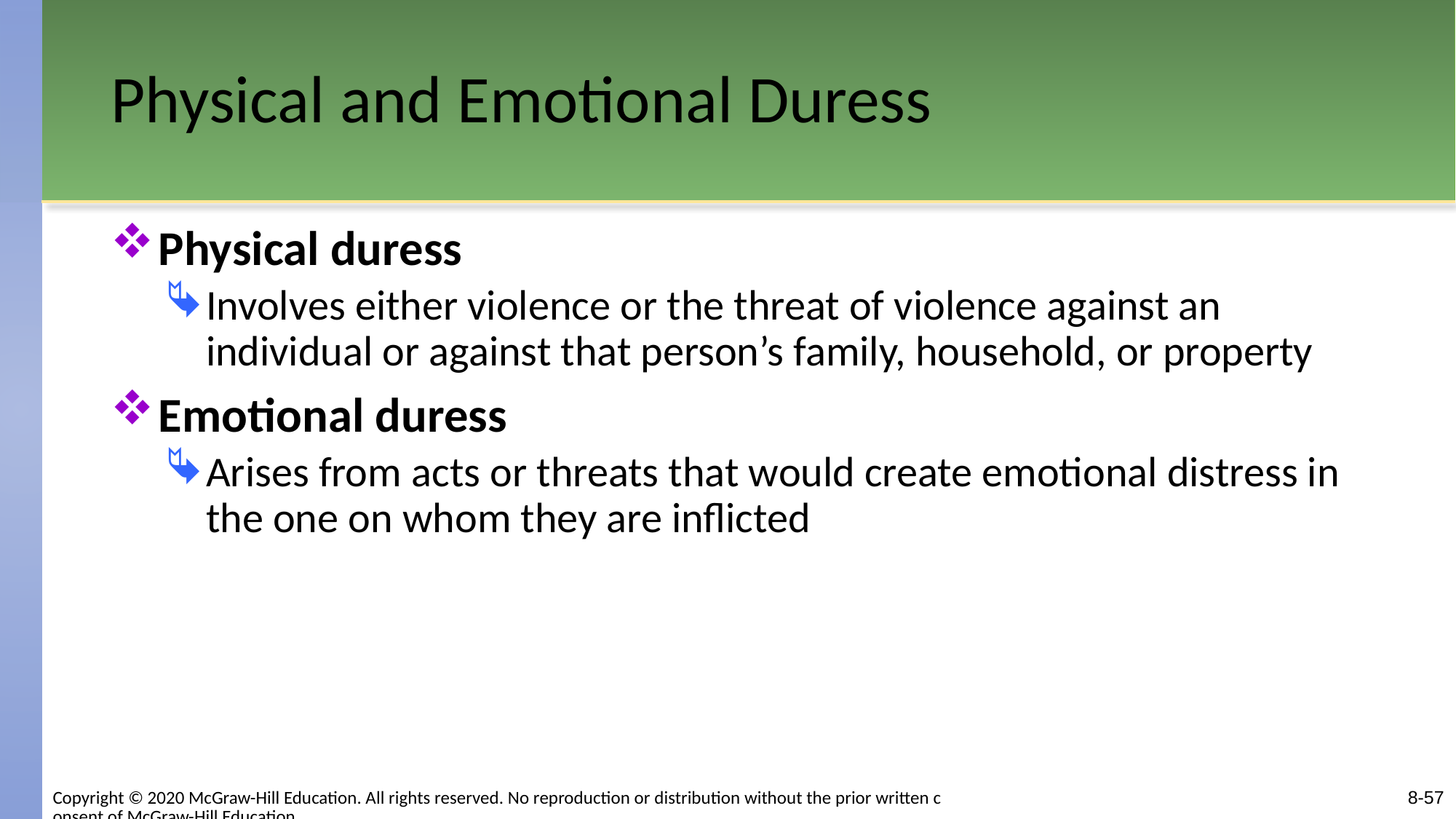

# Physical and Emotional Duress
Physical duress
Involves either violence or the threat of violence against an individual or against that person’s family, household, or property
Emotional duress
Arises from acts or threats that would create emotional distress in the one on whom they are inflicted

8-57
Copyright © 2020 McGraw-Hill Education. All rights reserved. No reproduction or distribution without the prior written consent of McGraw-Hill Education.